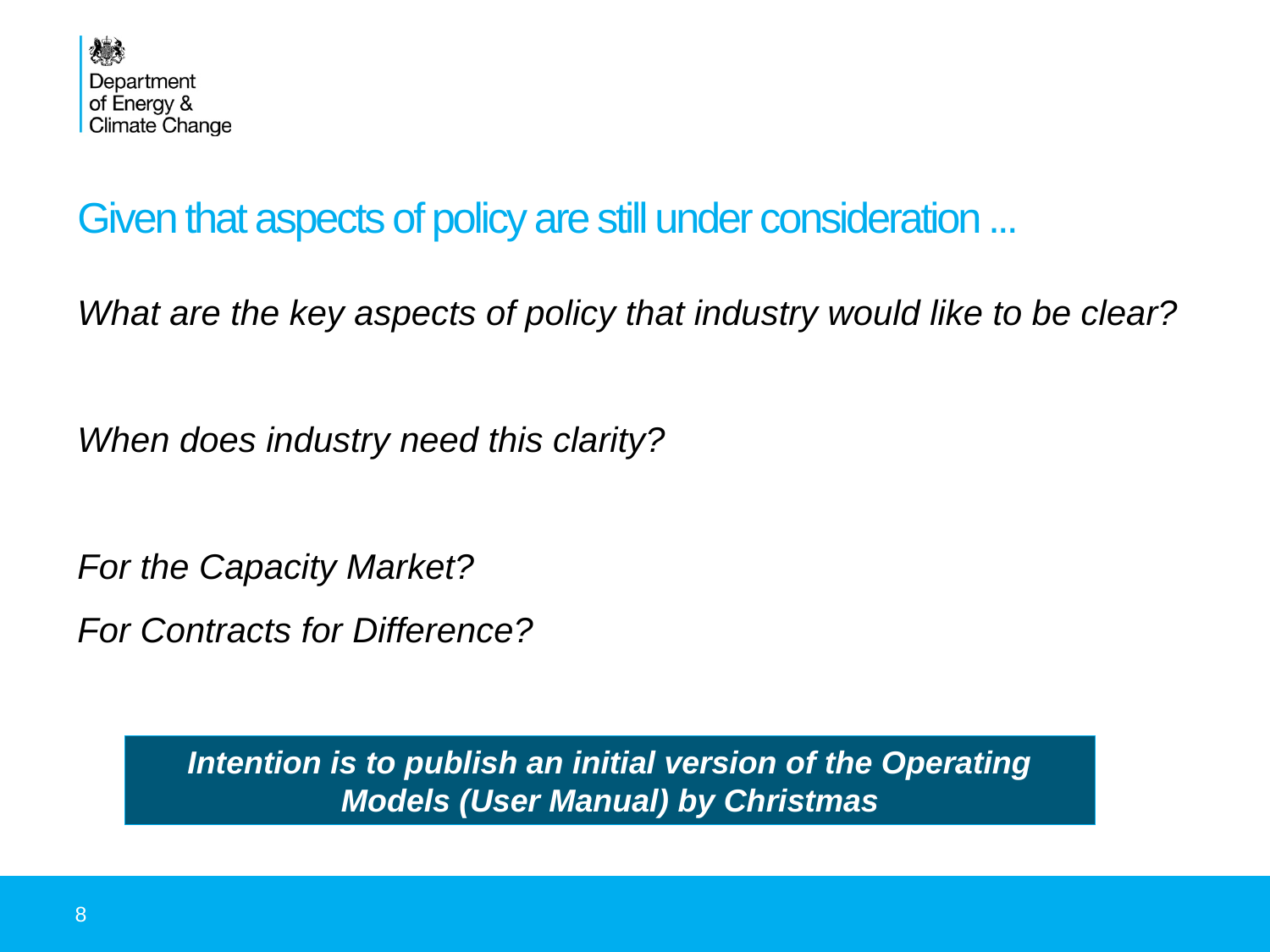

# Given that aspects of policy are still under consideration ...
What are the key aspects of policy that industry would like to be clear?

When does industry need this clarity?

For the Capacity Market?
For Contracts for Difference?

Intention is to publish an initial version of the Operating Models (User Manual) by Christmas
8